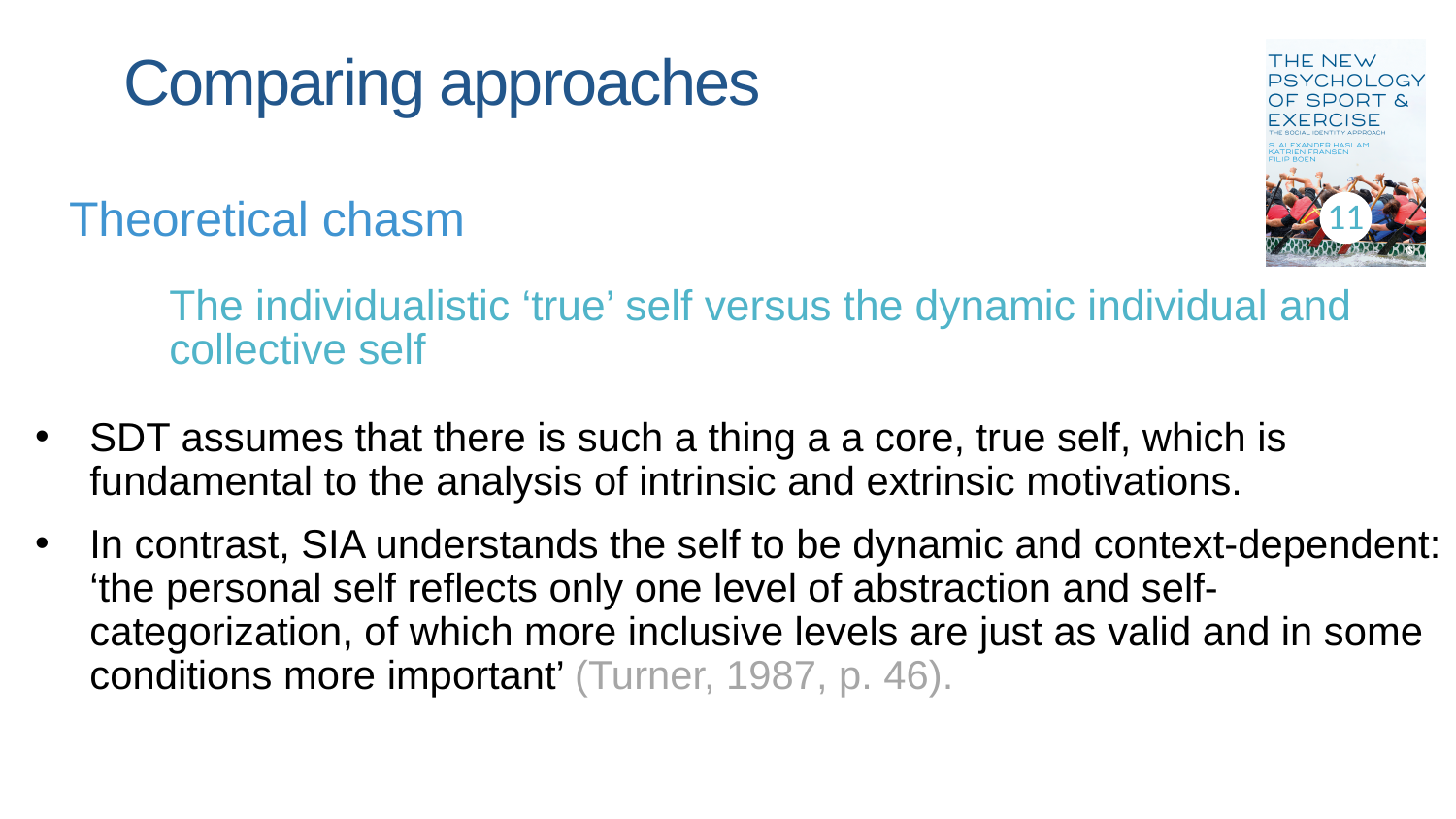

# Comparing approaches
11
Theoretical chasm
The individualistic ‘true’ self versus the dynamic individual and collective self
SDT assumes that there is such a thing a a core, true self, which is fundamental to the analysis of intrinsic and extrinsic motivations.
In contrast, SIA understands the self to be dynamic and context-dependent: ‘the personal self reflects only one level of abstraction and self-categorization, of which more inclusive levels are just as valid and in some conditions more important’ (Turner, 1987, p. 46).